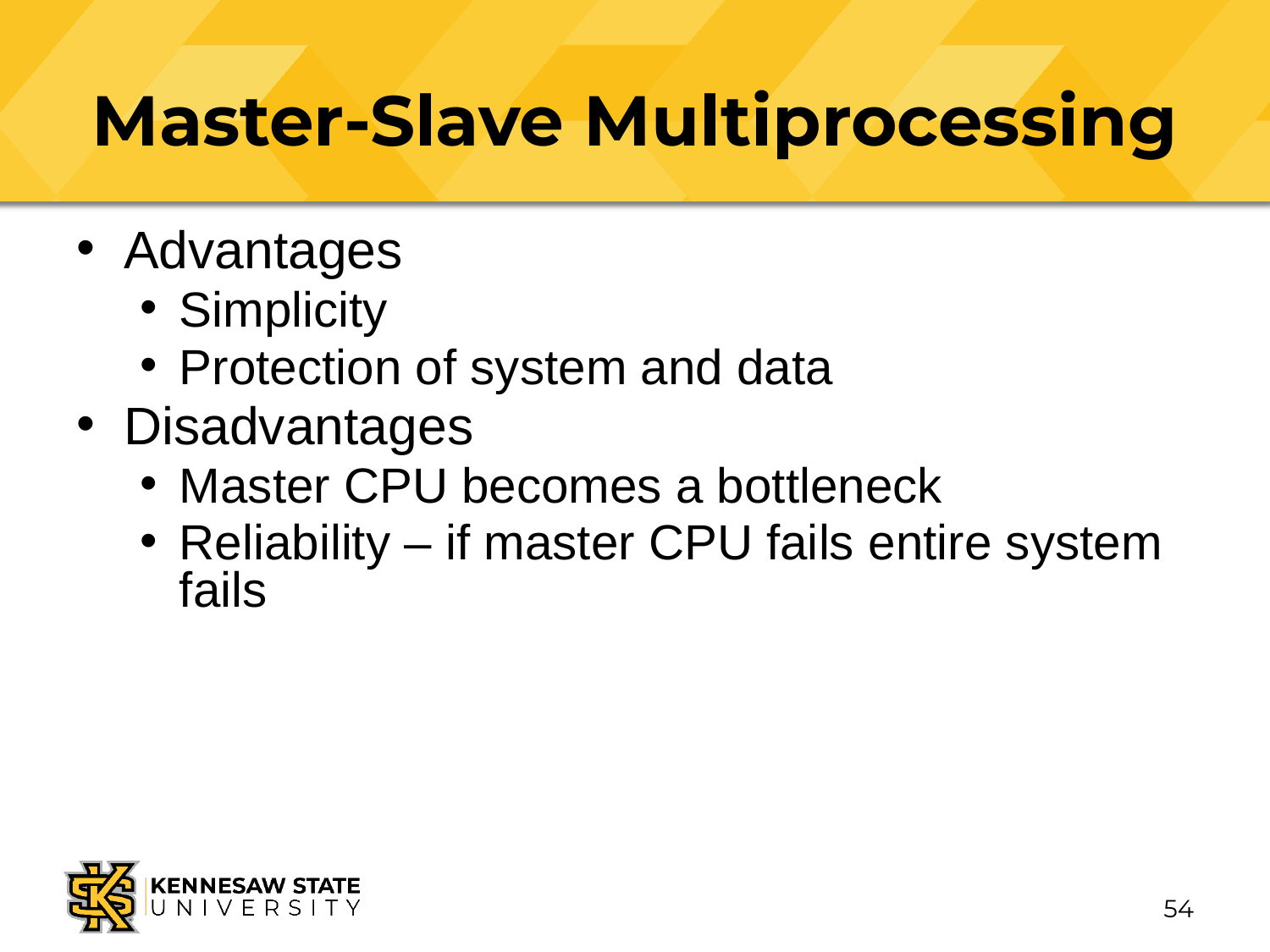

# Master-Slave Multiprocessing
Advantages
Simplicity
Protection of system and data
Disadvantages
Master CPU becomes a bottleneck
Reliability – if master CPU fails entire system fails
54